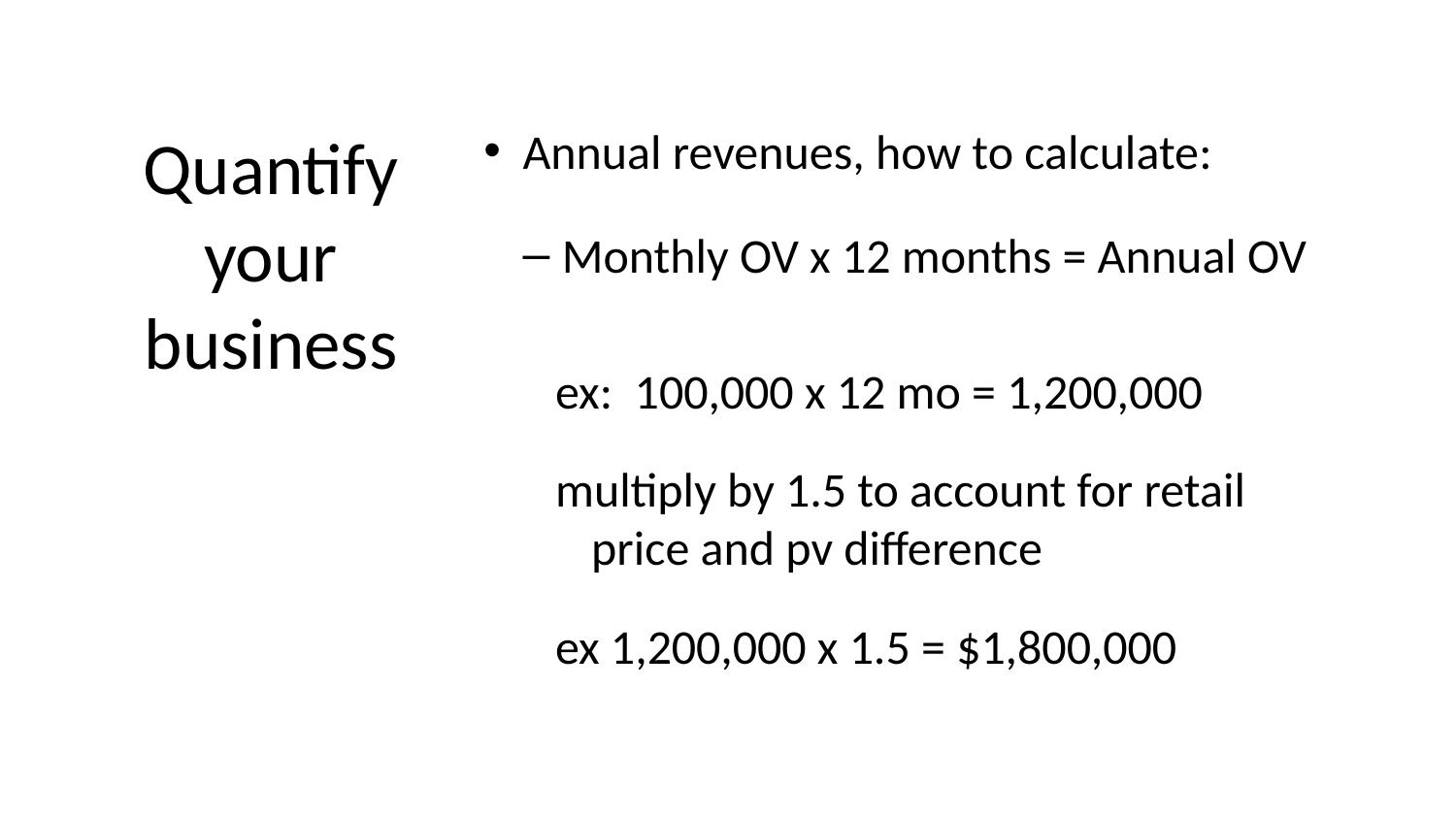

# Quantify your business
Annual revenues, how to calculate:
Monthly OV x 12 months = Annual OV
ex:  100,000 x 12 mo = 1,200,000
multiply by 1.5 to account for retail price and pv difference
ex 1,200,000 x 1.5 = $1,800,000